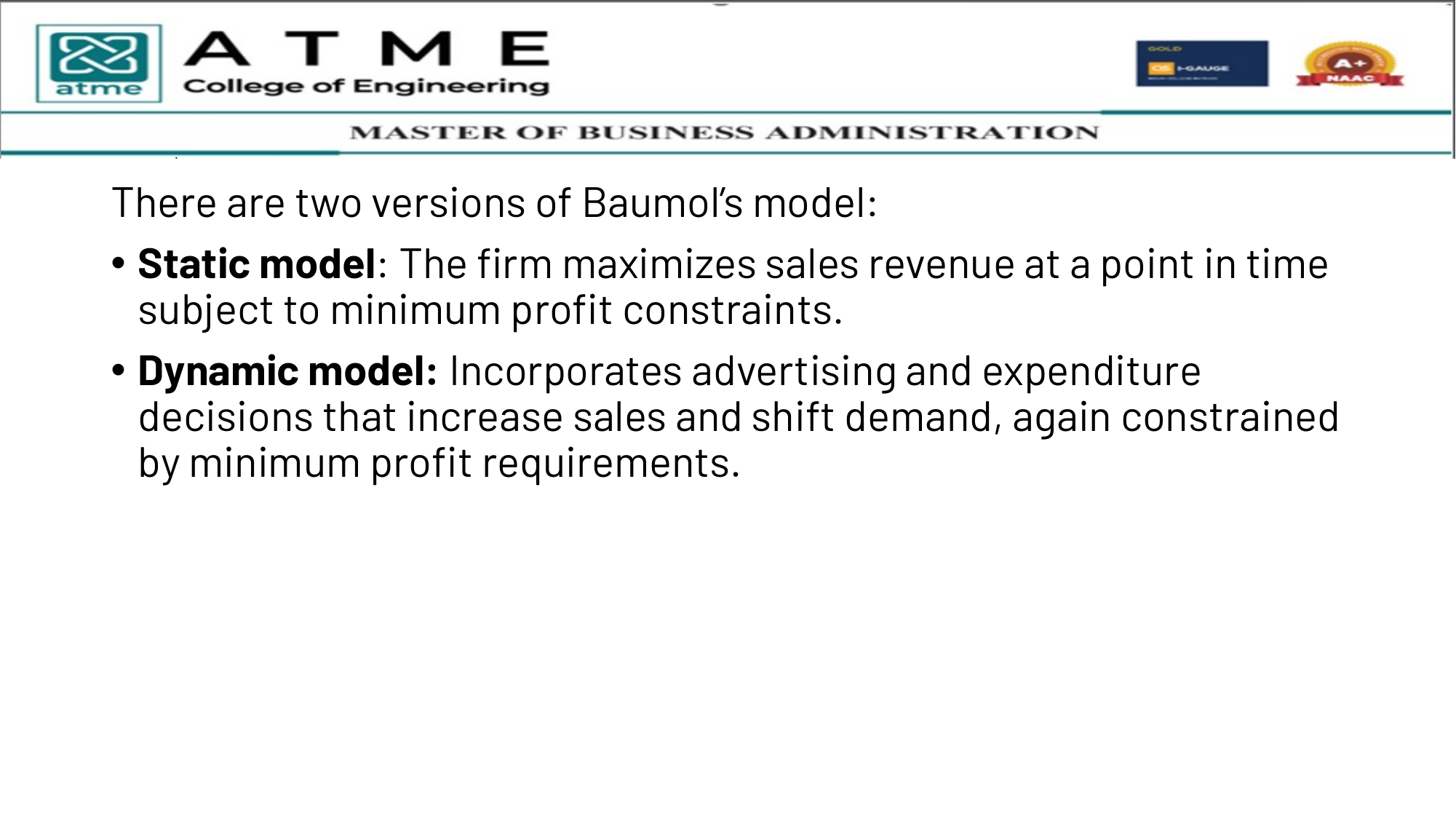

There are two versions of Baumol’s model:
Static model: The firm maximizes sales revenue at a point in time subject to minimum profit constraints.
Dynamic model: Incorporates advertising and expenditure decisions that increase sales and shift demand, again constrained by minimum profit requirements.